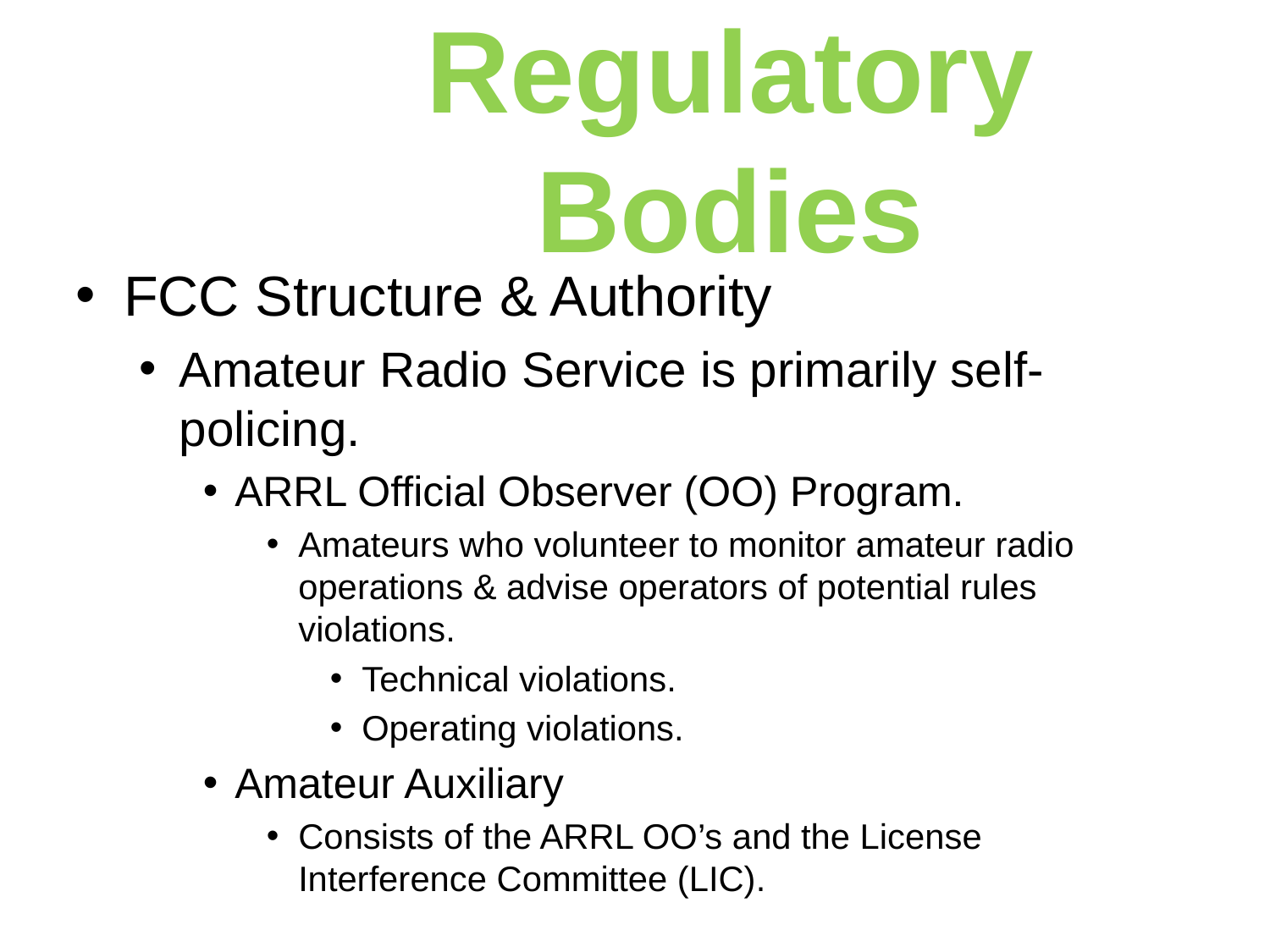

Regulatory Bodies
FCC Structure & Authority
Amateur Radio Service is primarily self-policing.
ARRL Official Observer (OO) Program.
Amateurs who volunteer to monitor amateur radio operations & advise operators of potential rules violations.
Technical violations.
Operating violations.
Amateur Auxiliary
Consists of the ARRL OO’s and the License Interference Committee (LIC).